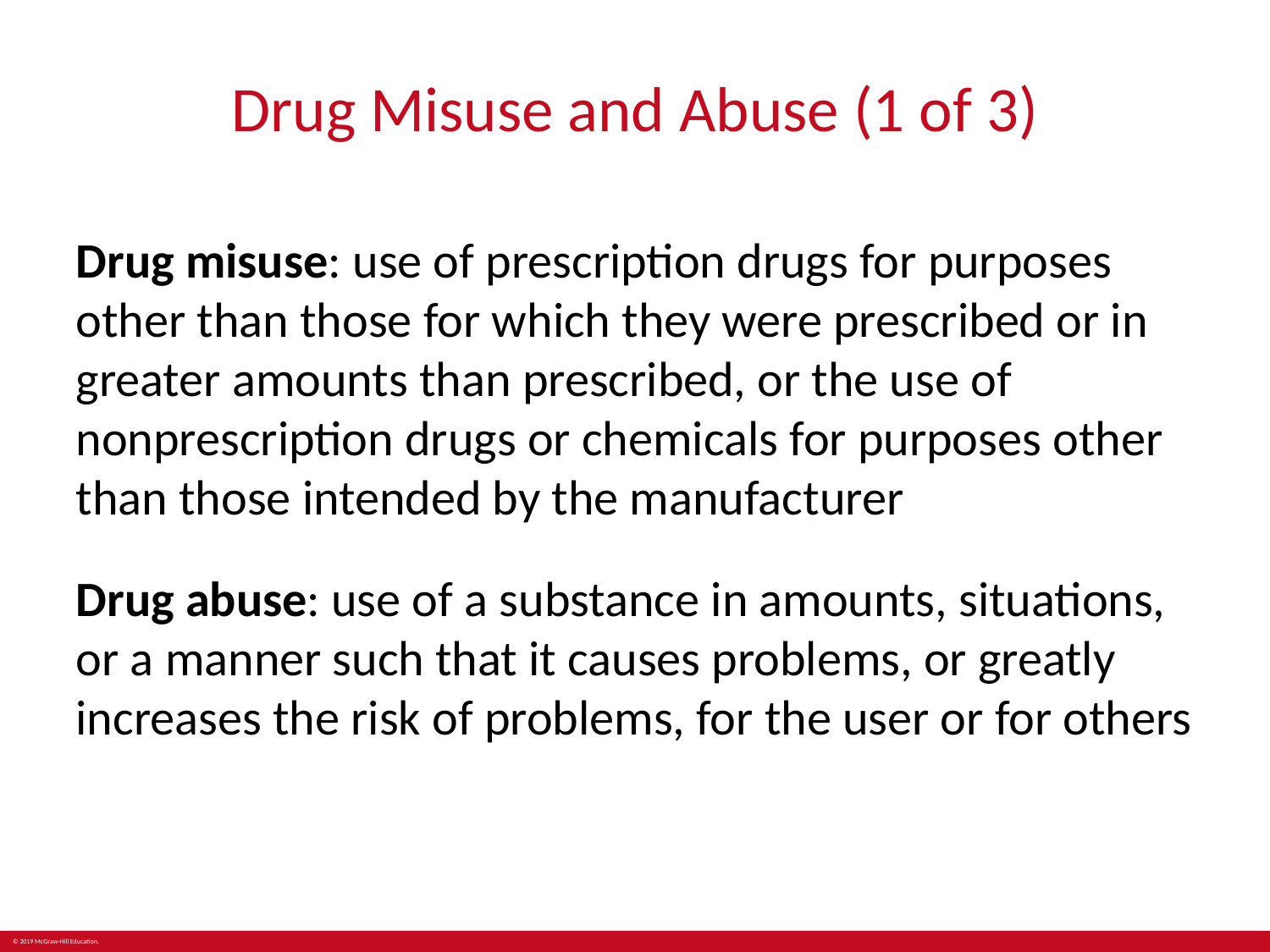

# Drug Misuse and Abuse (1 of 3)
Drug misuse: use of prescription drugs for purposes other than those for which they were prescribed or in greater amounts than prescribed, or the use of nonprescription drugs or chemicals for purposes other than those intended by the manufacturer
Drug abuse: use of a substance in amounts, situations, or a manner such that it causes problems, or greatly increases the risk of problems, for the user or for others